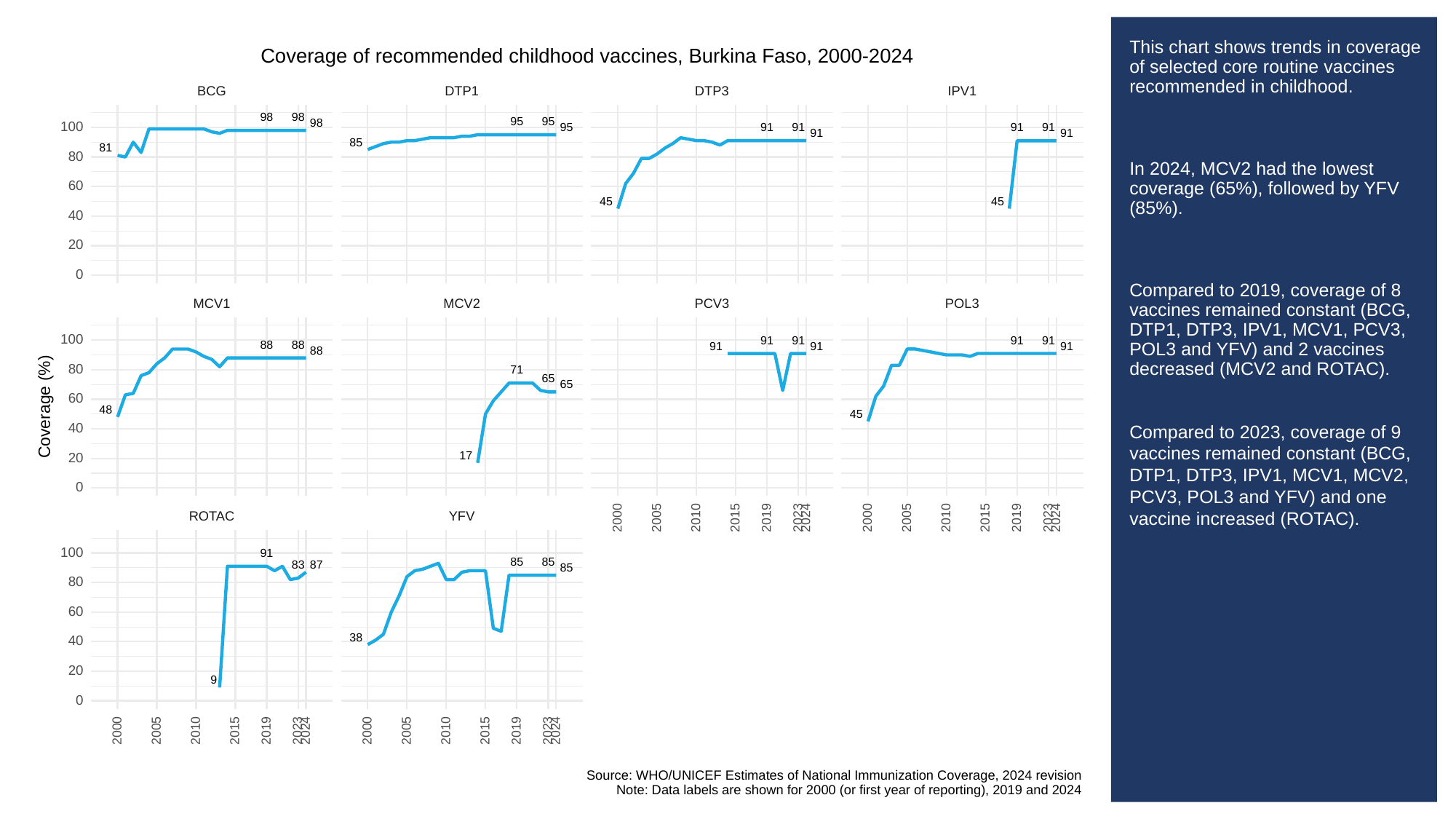

# This chart shows trends in coverage of selected core routine vaccines recommended in childhood.

In 2024, MCV2 had the lowest coverage (65%), followed by YFV (85%).

Compared to 2019, coverage of 8 vaccines remained constant (BCG, DTP1, DTP3, IPV1, MCV1, PCV3, POL3 and YFV) and 2 vaccines decreased (MCV2 and ROTAC).

Compared to 2023, coverage of 9 vaccines remained constant (BCG, DTP1, DTP3, IPV1, MCV1, MCV2, PCV3, POL3 and YFV) and one vaccine increased (ROTAC).

Coverage of recommended childhood vaccines, Burkina Faso, 2000-2024
BCG
DTP3
DTP1
IPV1

98
98
95
95
98
100
95
91
91
91
91

91
91

85

81
80

60

45
45

40

20

0

POL3
PCV3
MCV1
MCV2

100
91
91
91
91

88
88
91
91
91
88

80
71

65
65

60
Coverage (%)

48
45

40

17
20

0

ROTAC
YFV
2023
2023
2000
2005
2010
2015
2019
2024
2000
2005
2010
2015
2019
2024

100
91

85
85
87
83

85

80

60

38
40

20

9

0

2023
2023
2000
2005
2010
2015
2019
2024
2000
2005
2010
2015
2019
2024
Source: WHO/UNICEF Estimates of National Immunization Coverage, 2024 revision
Note: Data labels are shown for 2000 (or first year of reporting), 2019 and 2024